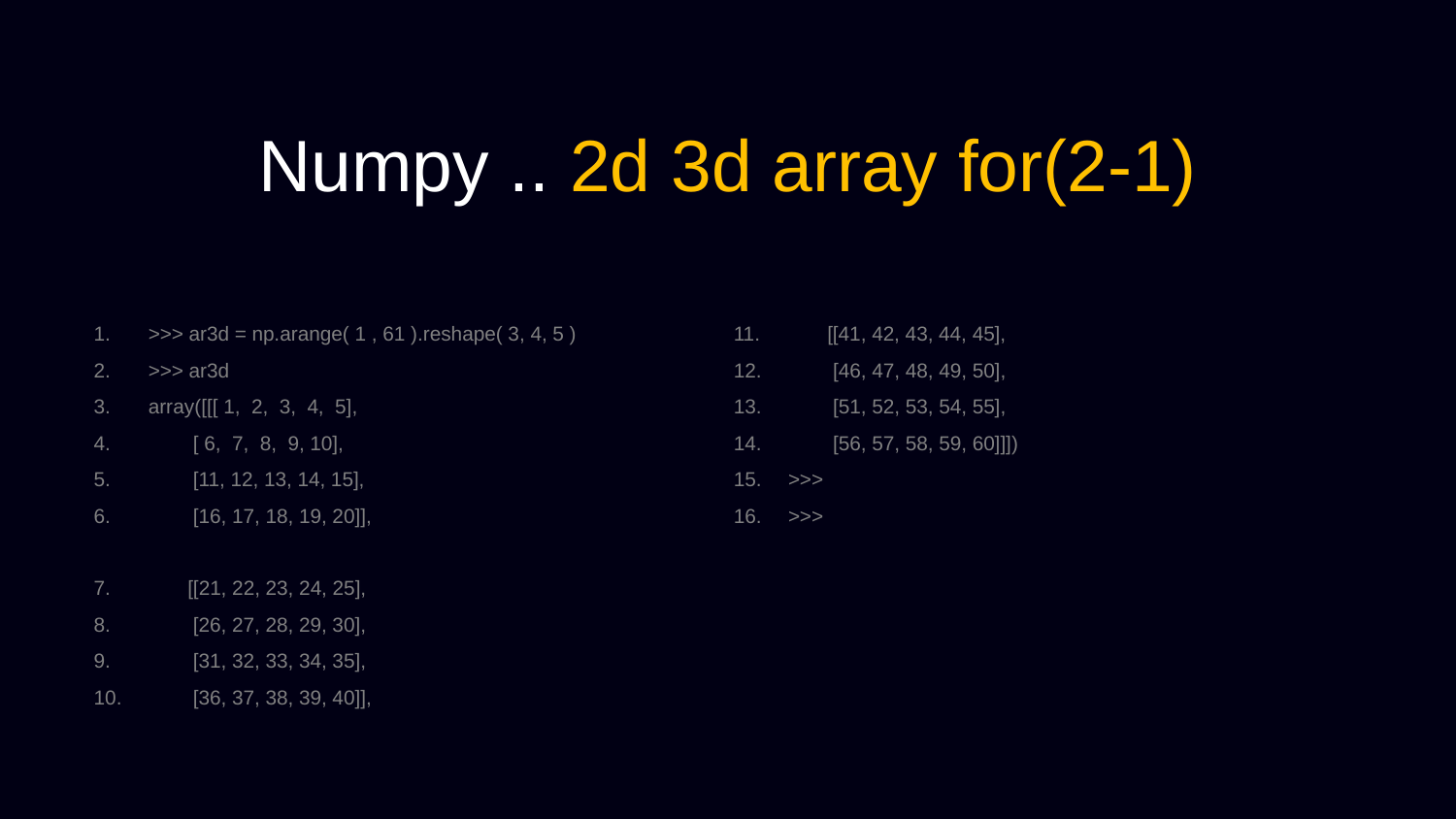

Numpy .. 2d 3d array for(2-1)
>>> ar3d = np.arange( 1 , 61 ).reshape( 3, 4, 5 )
>>> ar3d
array([[[ 1,  2,  3,  4,  5],
        [ 6,  7,  8,  9, 10],
        [11, 12, 13, 14, 15],
        [16, 17, 18, 19, 20]],

       [[21, 22, 23, 24, 25],
        [26, 27, 28, 29, 30],
        [31, 32, 33, 34, 35],
        [36, 37, 38, 39, 40]],

       [[41, 42, 43, 44, 45],
        [46, 47, 48, 49, 50],
        [51, 52, 53, 54, 55],
        [56, 57, 58, 59, 60]]])
>>>
>>>